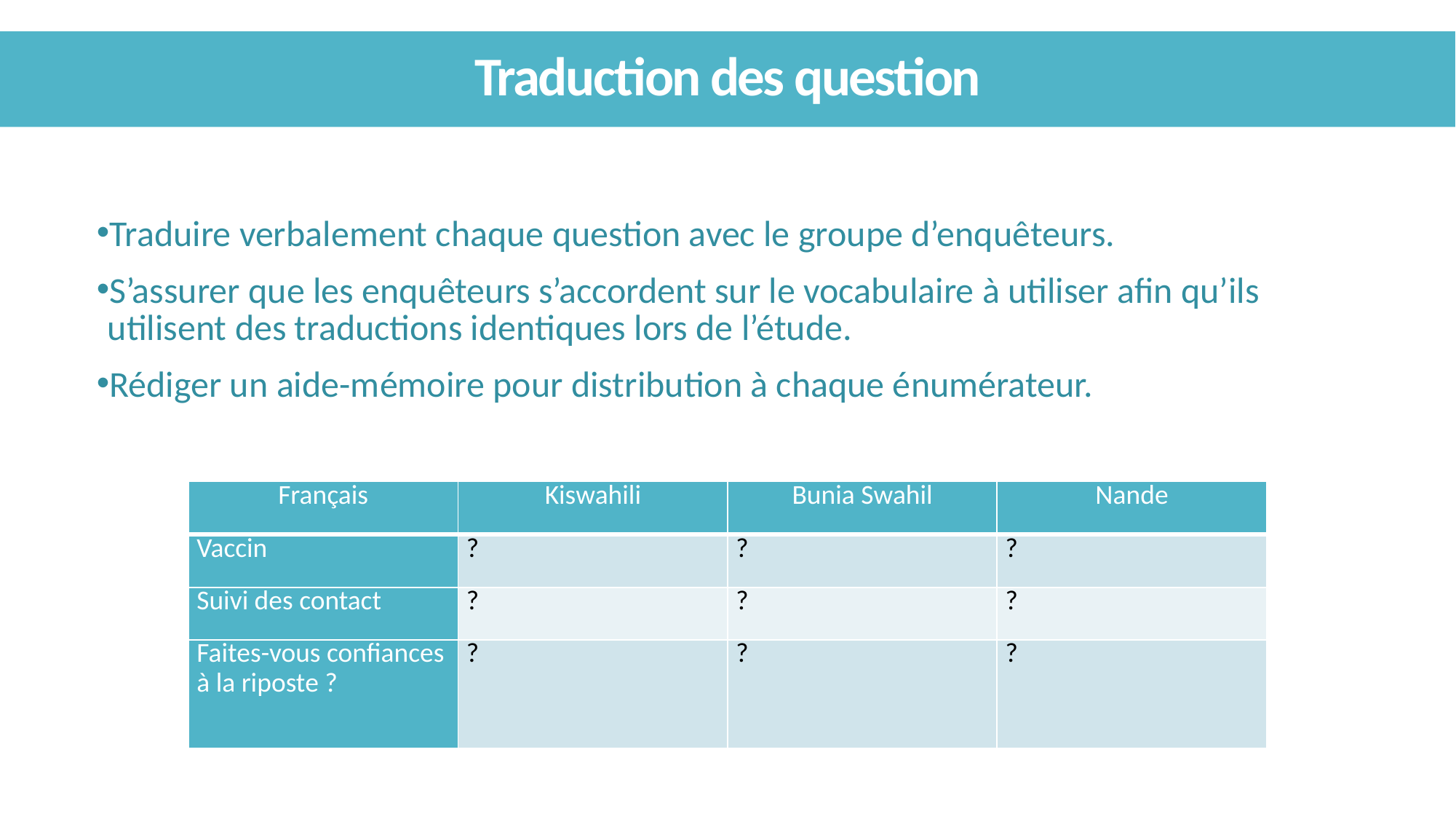

# Traduction des question
Traduire verbalement chaque question avec le groupe d’enquêteurs.
S’assurer que les enquêteurs s’accordent sur le vocabulaire à utiliser afin qu’ils utilisent des traductions identiques lors de l’étude.
Rédiger un aide-mémoire pour distribution à chaque énumérateur.

| Français | Kiswahili | Bunia Swahil | Nande |
| --- | --- | --- | --- |
| Vaccin | ? | ? | ? |
| Suivi des contact | ? | ? | ? |
| Faites-vous confiances à la riposte ? | ? | ? | ? |